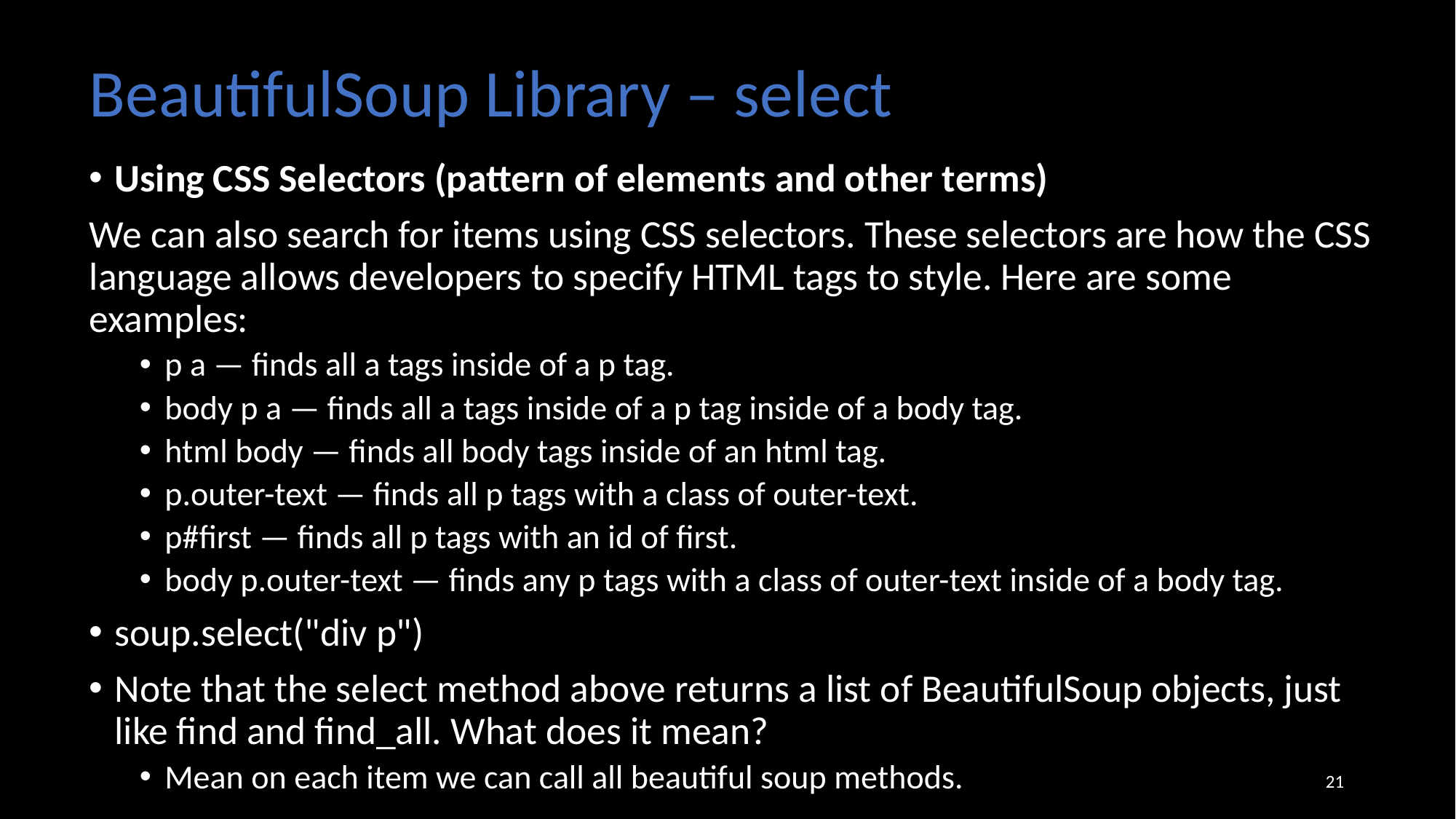

# BeautifulSoup Library – select
Using CSS Selectors (pattern of elements and other terms)
We can also search for items using CSS selectors. These selectors are how the CSS language allows developers to specify HTML tags to style. Here are some examples:
p a — finds all a tags inside of a p tag.
body p a — finds all a tags inside of a p tag inside of a body tag.
html body — finds all body tags inside of an html tag.
p.outer-text — finds all p tags with a class of outer-text.
p#first — finds all p tags with an id of first.
body p.outer-text — finds any p tags with a class of outer-text inside of a body tag.
soup.select("div p")
Note that the select method above returns a list of BeautifulSoup objects, just like find and find_all. What does it mean?
Mean on each item we can call all beautiful soup methods.
21